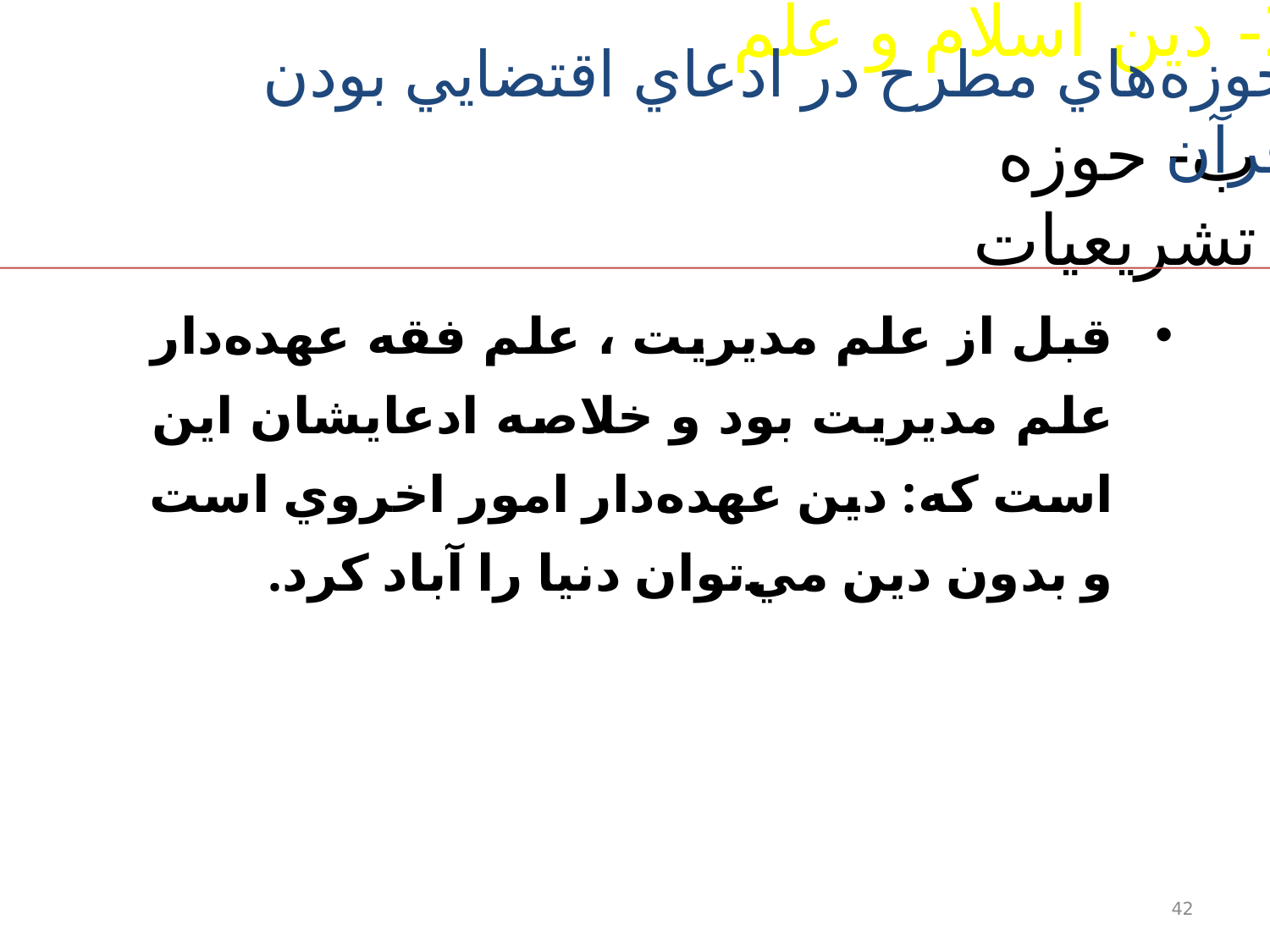

2- دین اسلام و علم
حوزه‌هاي مطرح در ادعاي اقتضايي بودن قرآن
# ب- حوزه تشريعيات

قبل از علم مديريت ، علم فقه عهده‌دار علم مديريت بود و خلاصه ادعايشان اين است كه: دين عهده‌دار امور اخروي است و بدون دين مي‌توان دنيا را آباد كرد.

42